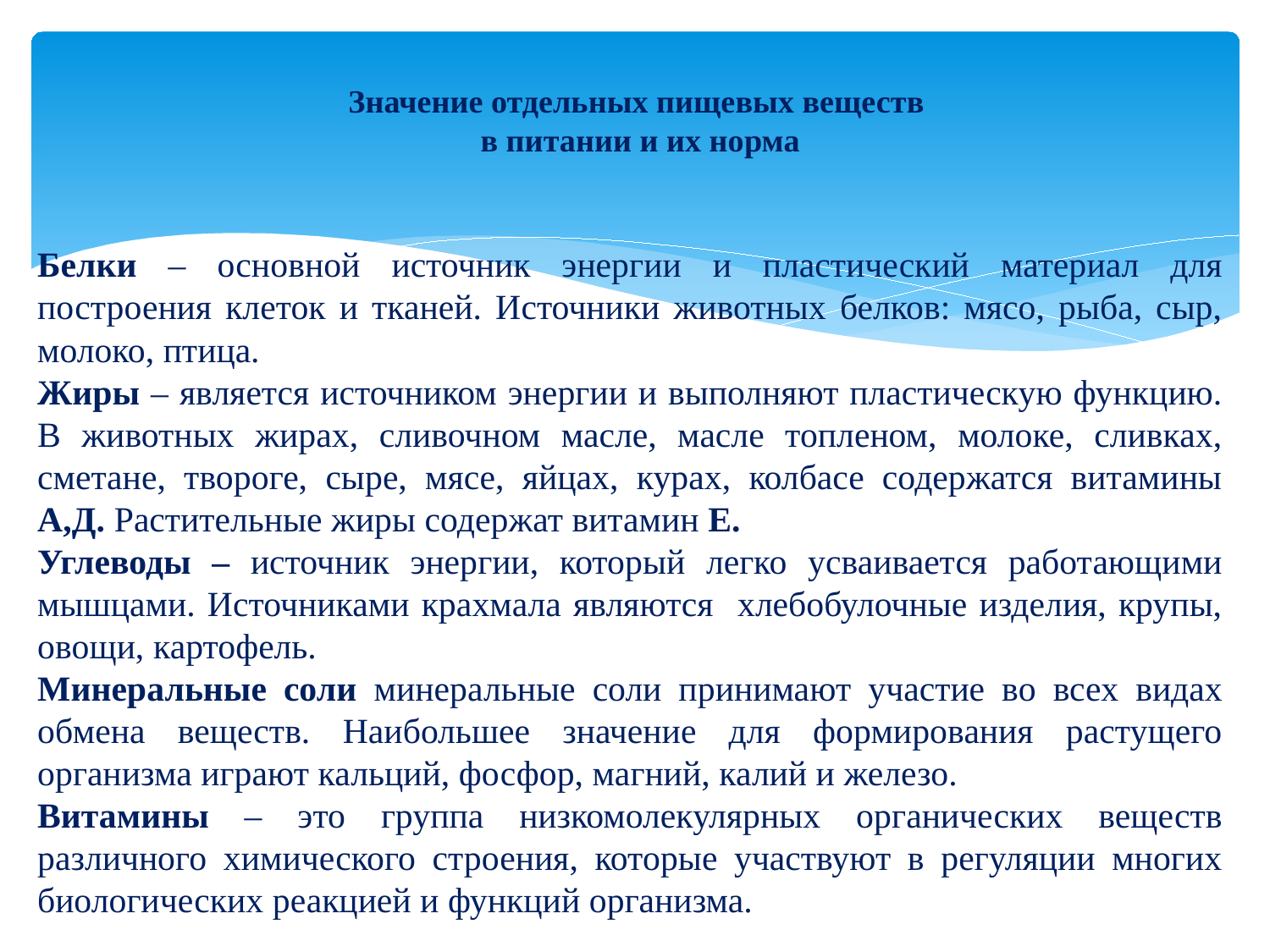

# Значение отдельных пищевых веществ в питании и их норма
Белки – основной источник энергии и пластический материал для построения клеток и тканей. Источники животных белков: мясо, рыба, сыр, молоко, птица.
Жиры – является источником энергии и выполняют пластическую функцию. В животных жирах, сливочном масле, масле топленом, молоке, сливках, сметане, твороге, сыре, мясе, яйцах, курах, колбасе содержатся витамины А,Д. Растительные жиры содержат витамин Е.
Углеводы – источник энергии, который легко усваивается работающими мышцами. Источниками крахмала являются  хлебобулочные изделия, крупы, овощи, картофель.
Минеральные соли минеральные соли принимают участие во всех видах обмена веществ. Наибольшее значение для формирования растущего организма играют кальций, фосфор, магний, калий и железо.
Витамины – это группа низкомолекулярных органических веществ различного химического строения, которые участвуют в регуляции многих биологических реакцией и функций организма.